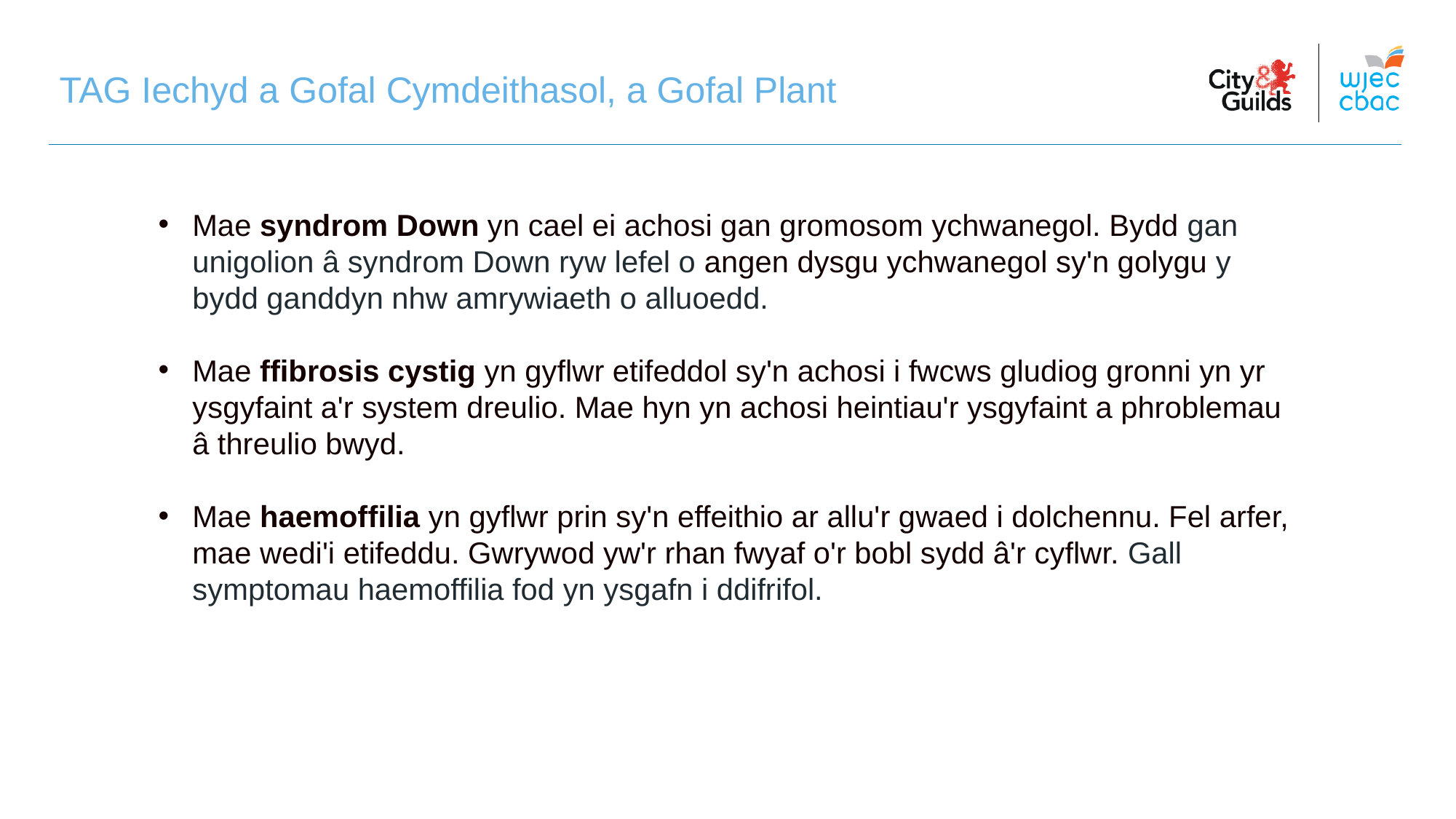

# TAG Iechyd a Gofal Cymdeithasol, a Gofal Plant
Mae syndrom Down yn cael ei achosi gan gromosom ychwanegol. Bydd gan unigolion â syndrom Down ryw lefel o angen dysgu ychwanegol sy'n golygu y bydd ganddyn nhw amrywiaeth o alluoedd.

Mae ffibrosis cystig yn gyflwr etifeddol sy'n achosi i fwcws gludiog gronni yn yr ysgyfaint a'r system dreulio. Mae hyn yn achosi heintiau'r ysgyfaint a phroblemau â threulio bwyd.

Mae haemoffilia yn gyflwr prin sy'n effeithio ar allu'r gwaed i dolchennu. Fel arfer, mae wedi'i etifeddu. Gwrywod yw'r rhan fwyaf o'r bobl sydd â'r cyflwr. Gall symptomau haemoffilia fod yn ysgafn i ddifrifol.